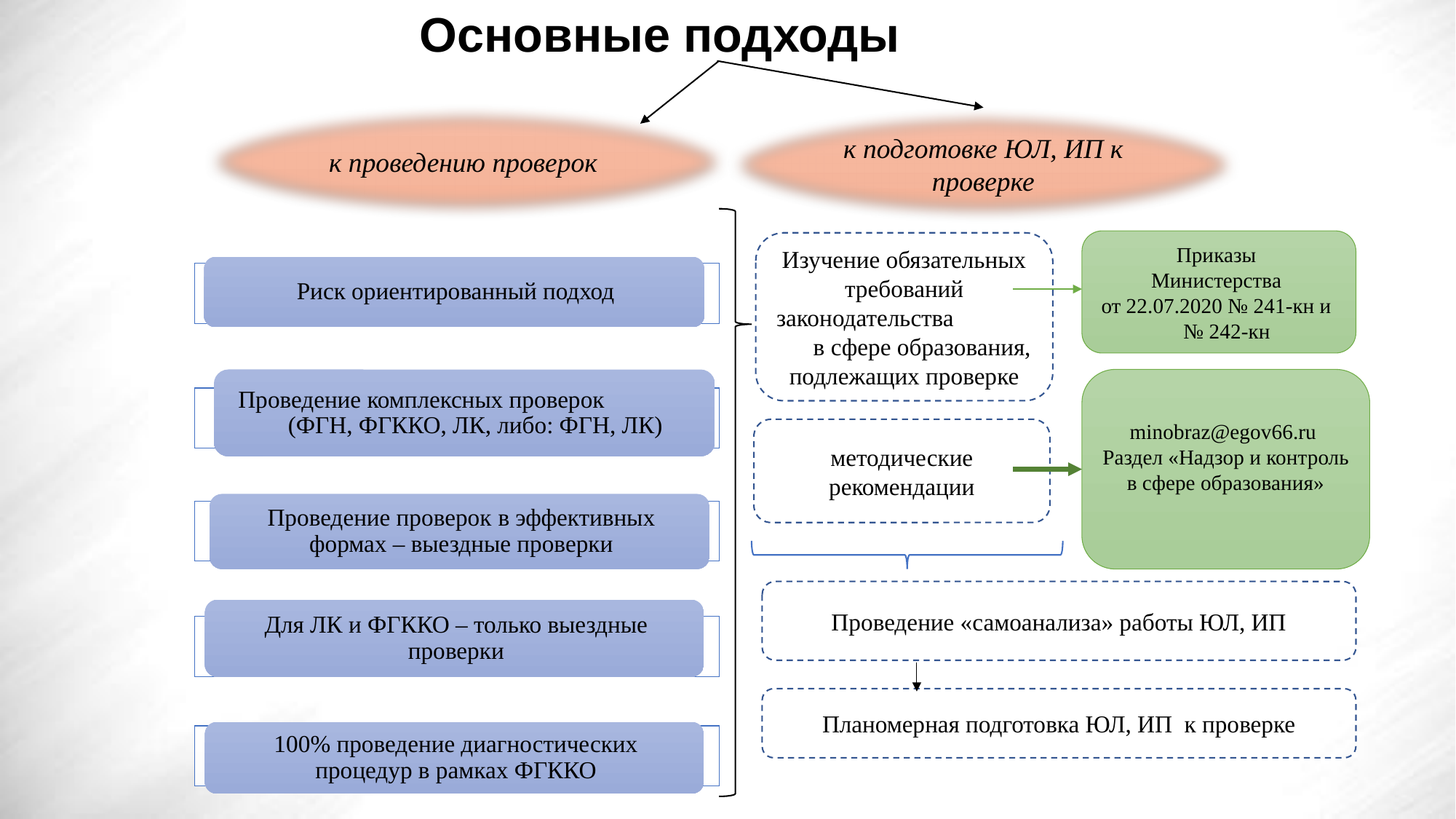

# Основные подходы
к проведению проверок
к подготовке ЮЛ, ИП к проверке

Риск ориентированный подход
Проведение комплексных проверок                   (ФГН, ФГККО, ЛК, либо: ФГН, ЛК)
Проведение проверок в эффективных формах – выездные проверки
Для ЛК и ФГККО – только выездные проверки
100% проведение диагностических процедур в рамках ФГККО
Приказы
Министерства
от 22.07.2020 № 241-кн и     № 242-кн
Изучение обязательных требований законодательства                    в сфере образования, подлежащих проверке
minobraz@egov66.ru
Раздел «Надзор и контроль в сфере образования»

методические рекомендации
Проведение «самоанализа» работы ЮЛ, ИП
Планомерная подготовка ЮЛ, ИП  к проверке